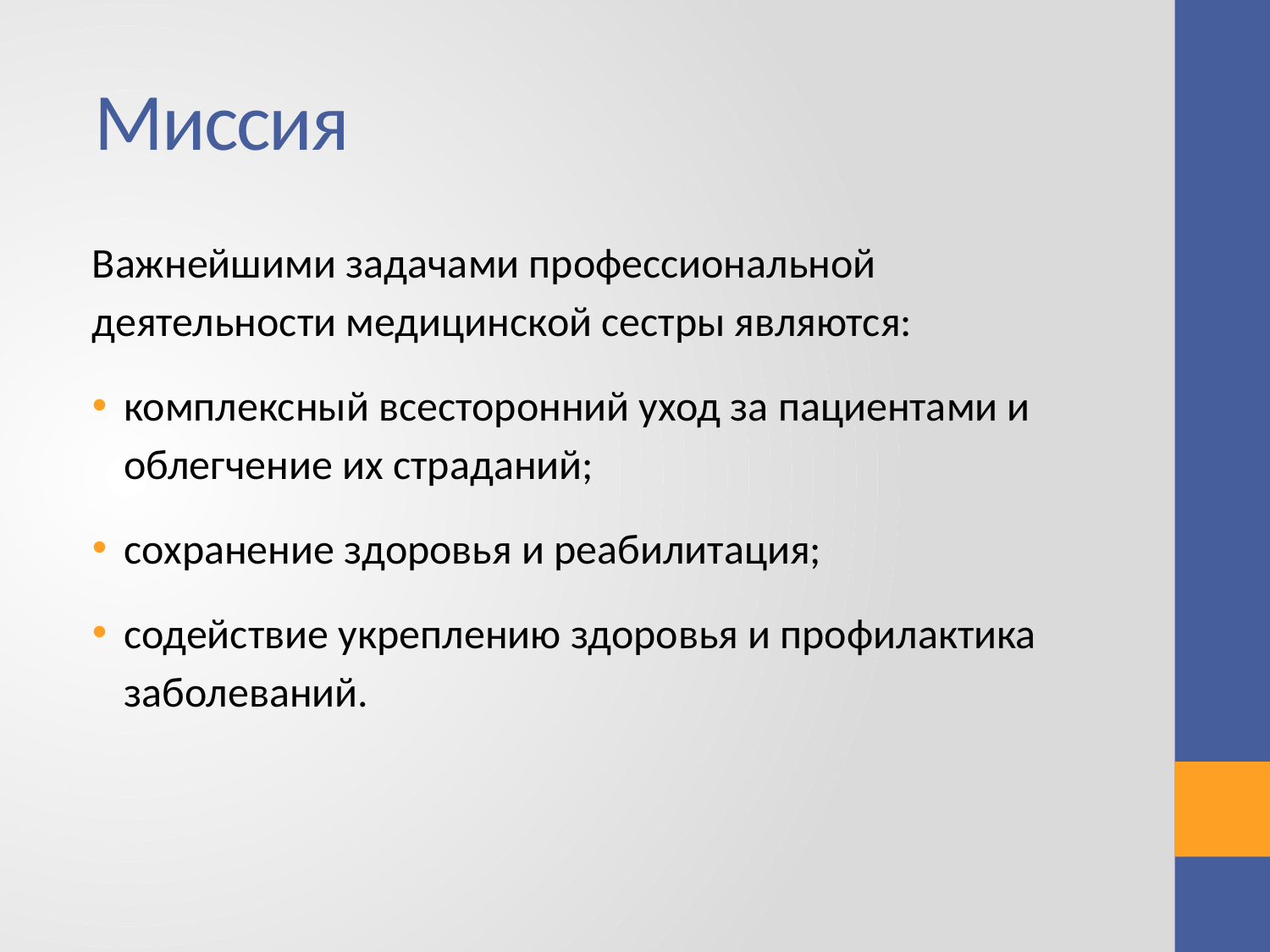

# Миссия
Важнейшими задачами профессиональной деятельности медицинской сестры являются:
комплексный всесторонний уход за пациентами и облегчение их страданий;
сохранение здоровья и реабилитация;
содействие укреплению здоровья и профилактика заболеваний.